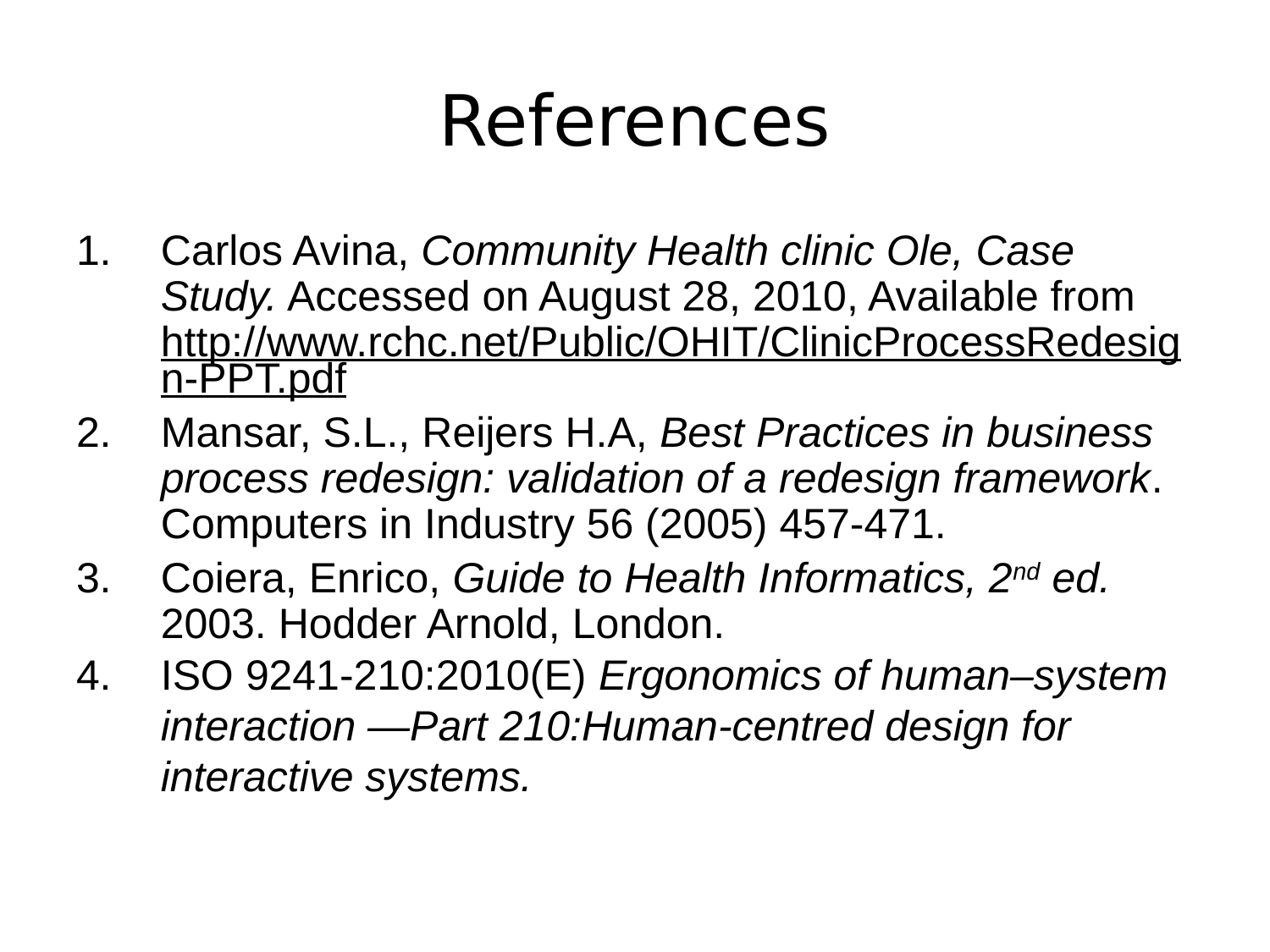

# References
Carlos Avina, Community Health clinic Ole, Case Study. Accessed on August 28, 2010, Available from http://www.rchc.net/Public/OHIT/ClinicProcessRedesign-PPT.pdf
Mansar, S.L., Reijers H.A, Best Practices in business process redesign: validation of a redesign framework. Computers in Industry 56 (2005) 457-471.
Coiera, Enrico, Guide to Health Informatics, 2nd ed. 2003. Hodder Arnold, London.
ISO 9241-210:2010(E) Ergonomics of human–system interaction —Part 210:Human-centred design for interactive systems.